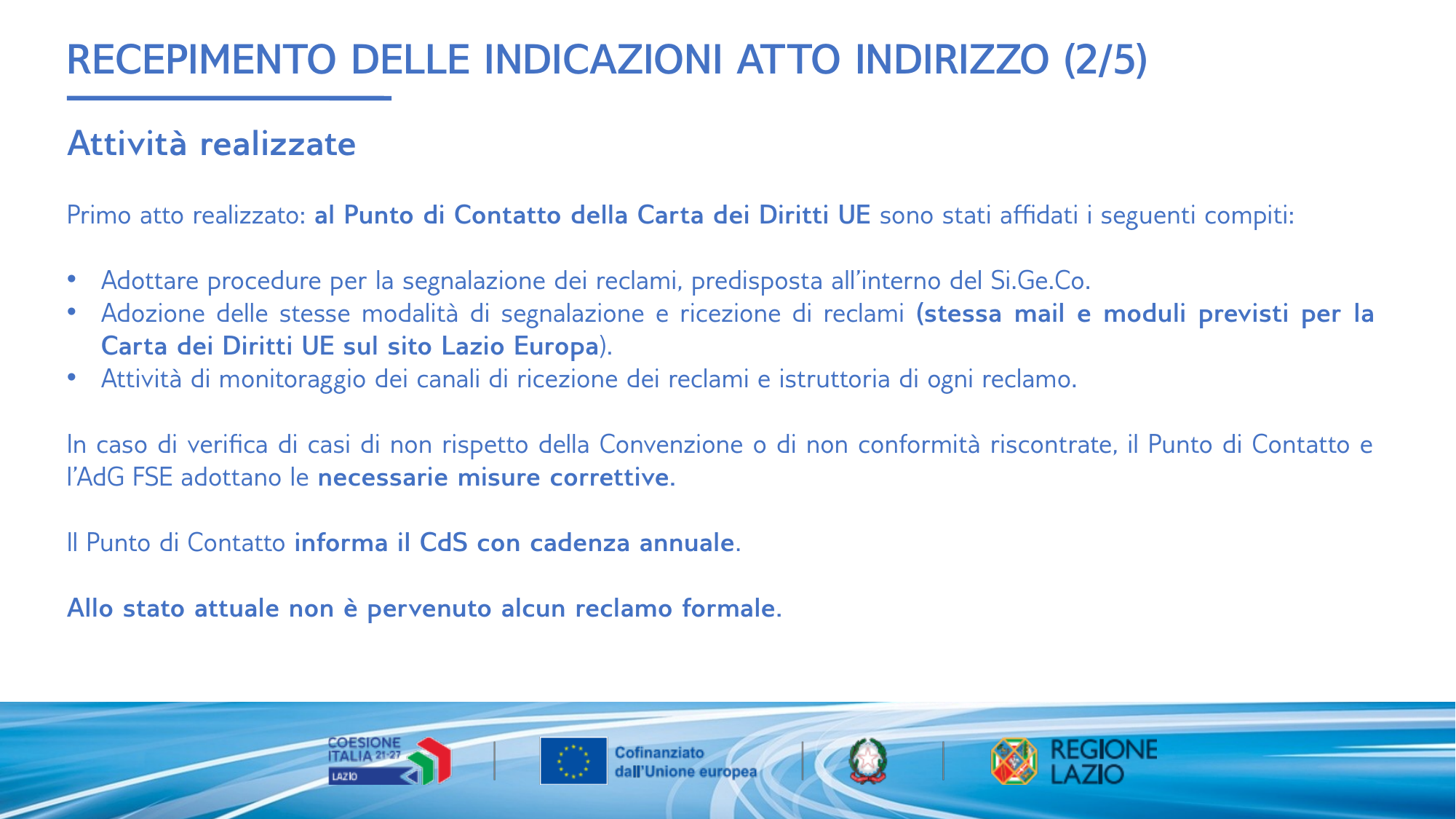

RECEPIMENTO DELLE INDICAZIONI ATTO INDIRIZZO (2/5)
Attività realizzate
Primo atto realizzato: al Punto di Contatto della Carta dei Diritti UE sono stati affidati i seguenti compiti:

Adottare procedure per la segnalazione dei reclami, predisposta all’interno del Si.Ge.Co.
Adozione delle stesse modalità di segnalazione e ricezione di reclami (stessa mail e moduli previsti per la Carta dei Diritti UE sul sito Lazio Europa).
Attività di monitoraggio dei canali di ricezione dei reclami e istruttoria di ogni reclamo.

In caso di verifica di casi di non rispetto della Convenzione o di non conformità riscontrate, il Punto di Contatto e l’AdG FSE adottano le necessarie misure correttive.

Il Punto di Contatto informa il CdS con cadenza annuale.

Allo stato attuale non è pervenuto alcun reclamo formale.